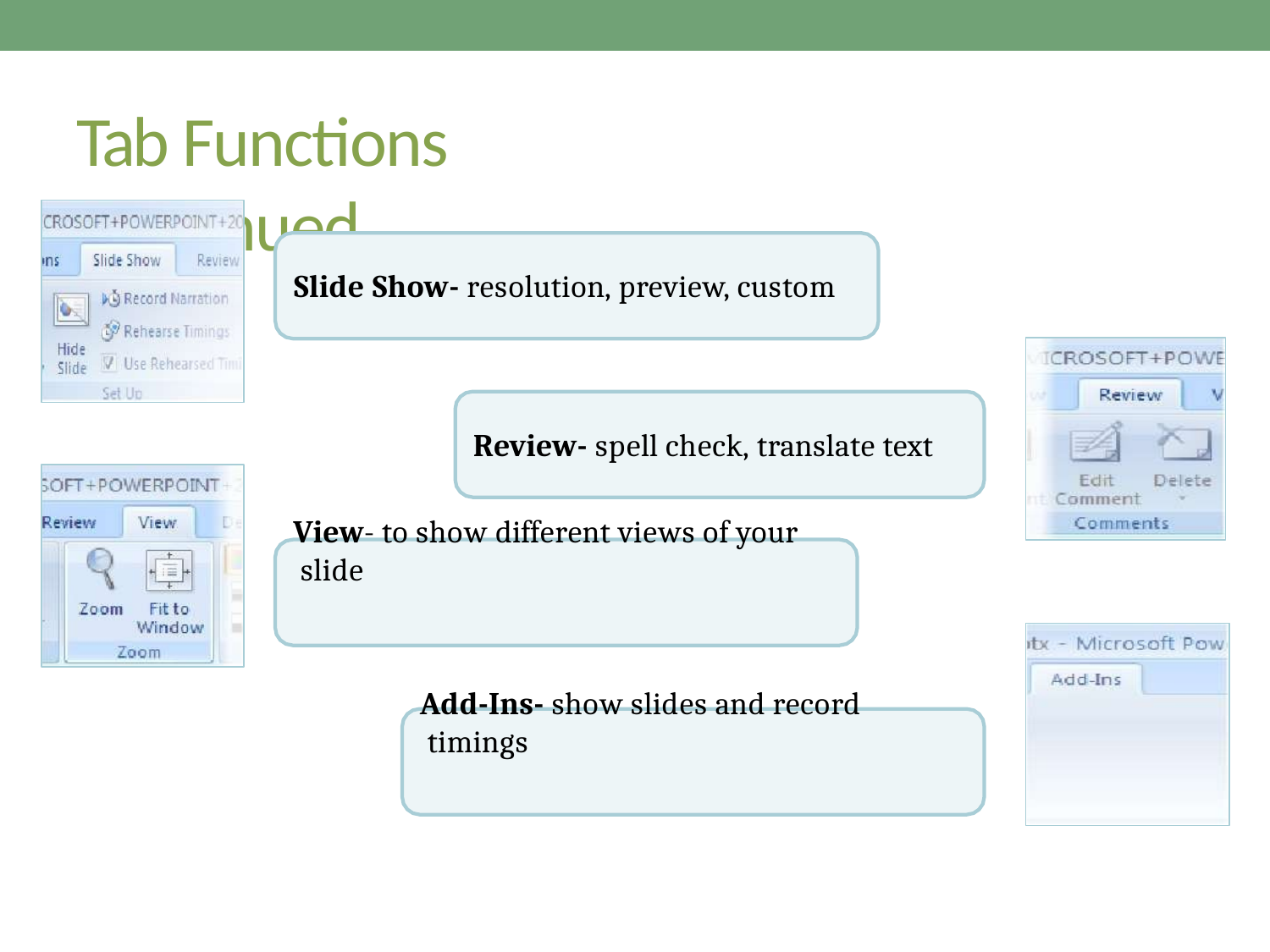

# Tab Functions Continued

Slide Show- resolution, preview, custom

Review- spell check, translate text

View- to show different views of your  slide

Add-Ins- show slides and record  timings